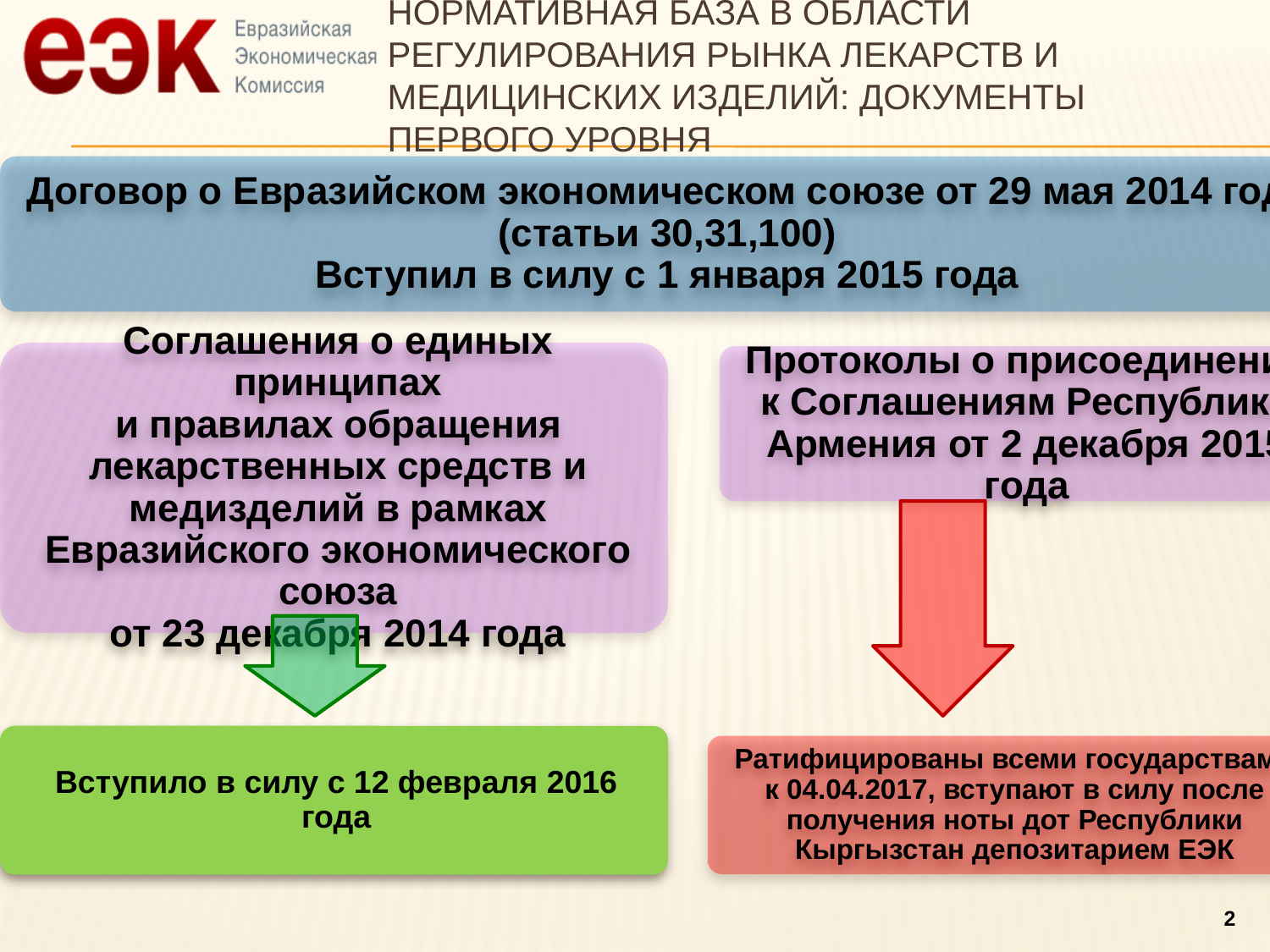

# Нормативная база в области регулирования рынка ЛЕКАРСТВ и медицинских изделий: ДОКУМЕНТЫ ПЕРВОГО УРОВНЯ
Договор о Евразийском экономическом союзе от 29 мая 2014 года
(статьи 30,31,100)
Вступил в силу с 1 января 2015 года
Соглашения о единых принципах
и правилах обращения лекарственных средств и медизделий в рамках Евразийского экономического союза
от 23 декабря 2014 года
Вступило в силу с 12 февраля 2016 года
Протоколы о присоединении к Соглашениям Республики Армения от 2 декабря 2015 года
Ратифицированы всеми государствами к 04.04.2017, вступают в силу после получения ноты дот Республики Кыргызстан депозитарием ЕЭК

2